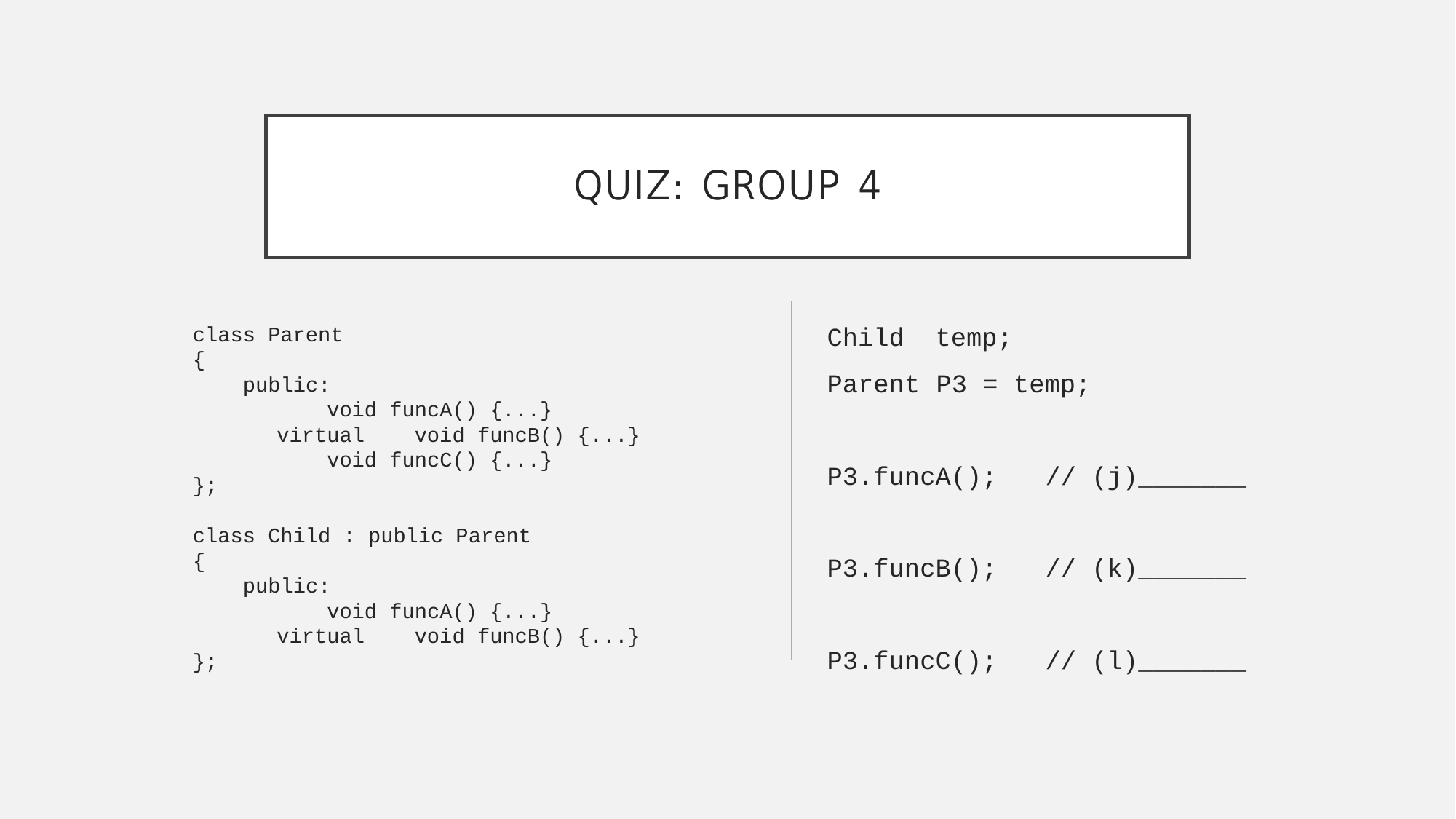

# Quiz: Group 4
Child  temp;
Parent	P3 = temp;

P3.funcA();	// (j)_______

P3.funcB();	// (k)_______

P3.funcC();	// (l)_______
class Parent
{
    public:
		    void funcA() {...}
	virtual    void funcB() {...}
		    void funcC() {...}
};

class Child : public Parent
{
    public:
		    void funcA() {...}
	virtual    void funcB() {...}
};